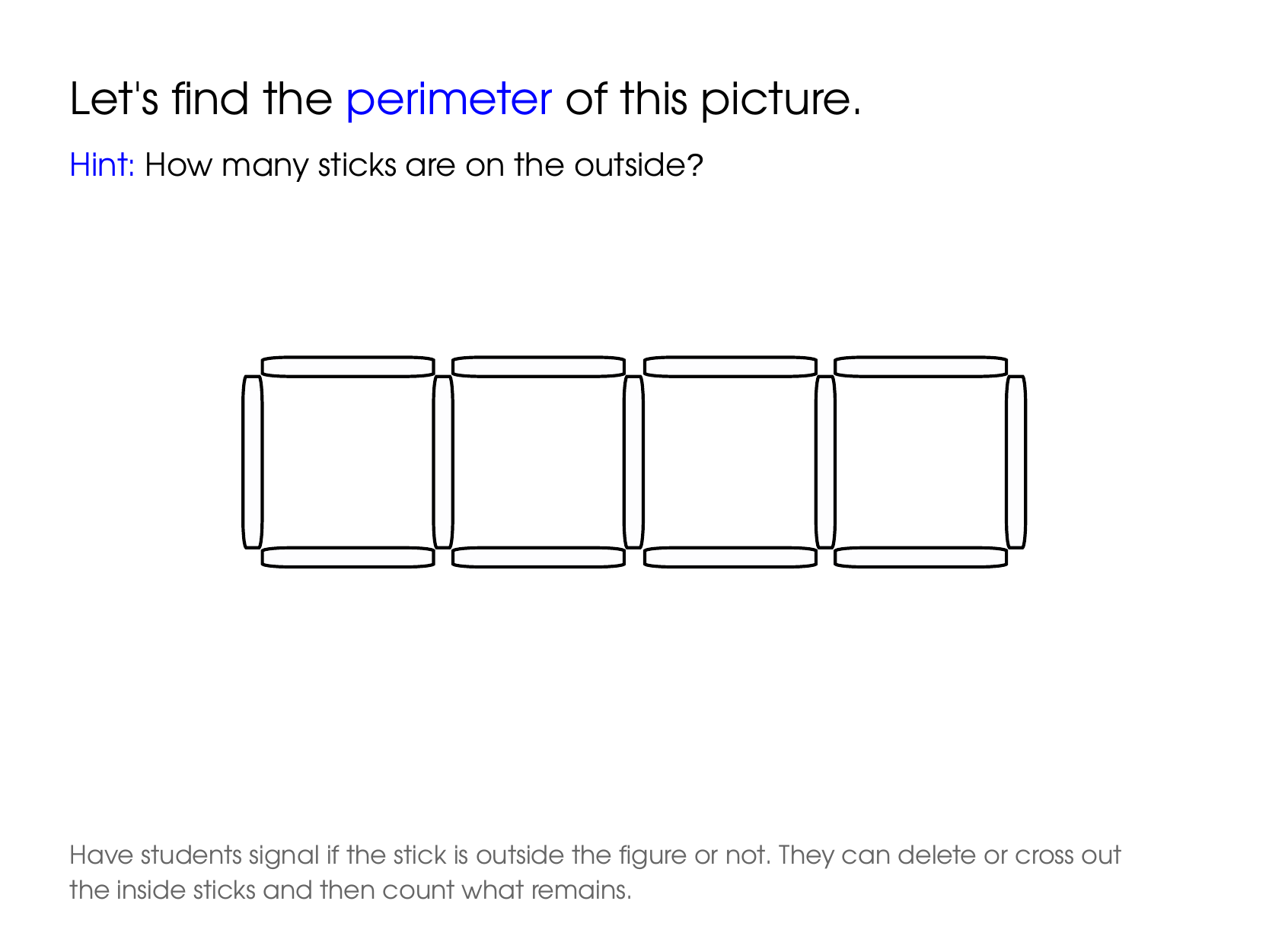

Let's find the perimeter of this picture.
Hint: How many sticks are on the outside?

Have students signal if the stick is outside the figure or not. They can delete or cross out
the inside sticks and then count what remains.